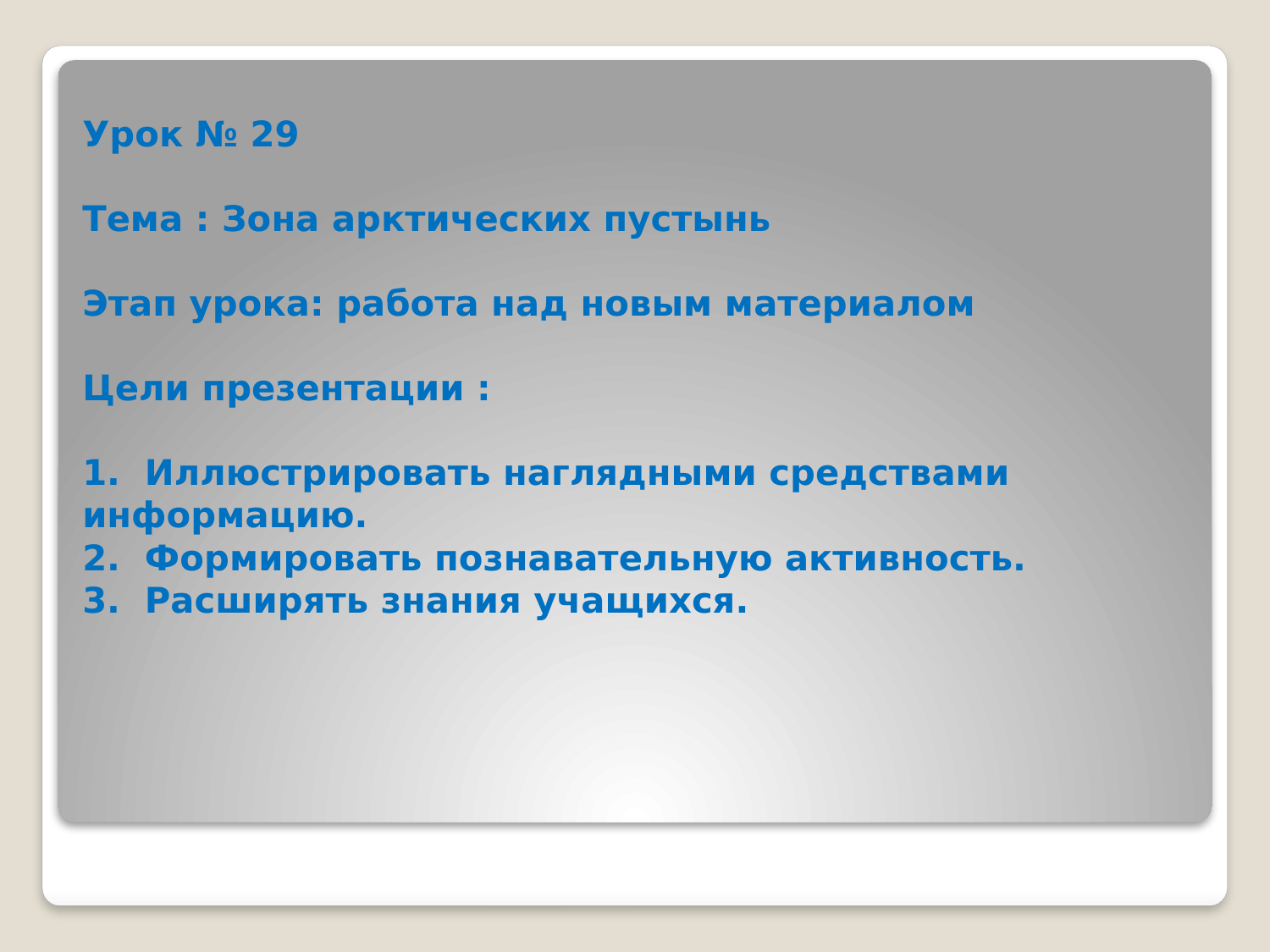

# Урок № 29 Тема : Зона арктических пустынь Этап урока: работа над новым материалом Цели презентации : 1.  Иллюстрировать наглядными средствами информацию. 2.  Формировать познавательную активность. 3.  Расширять знания учащихся.